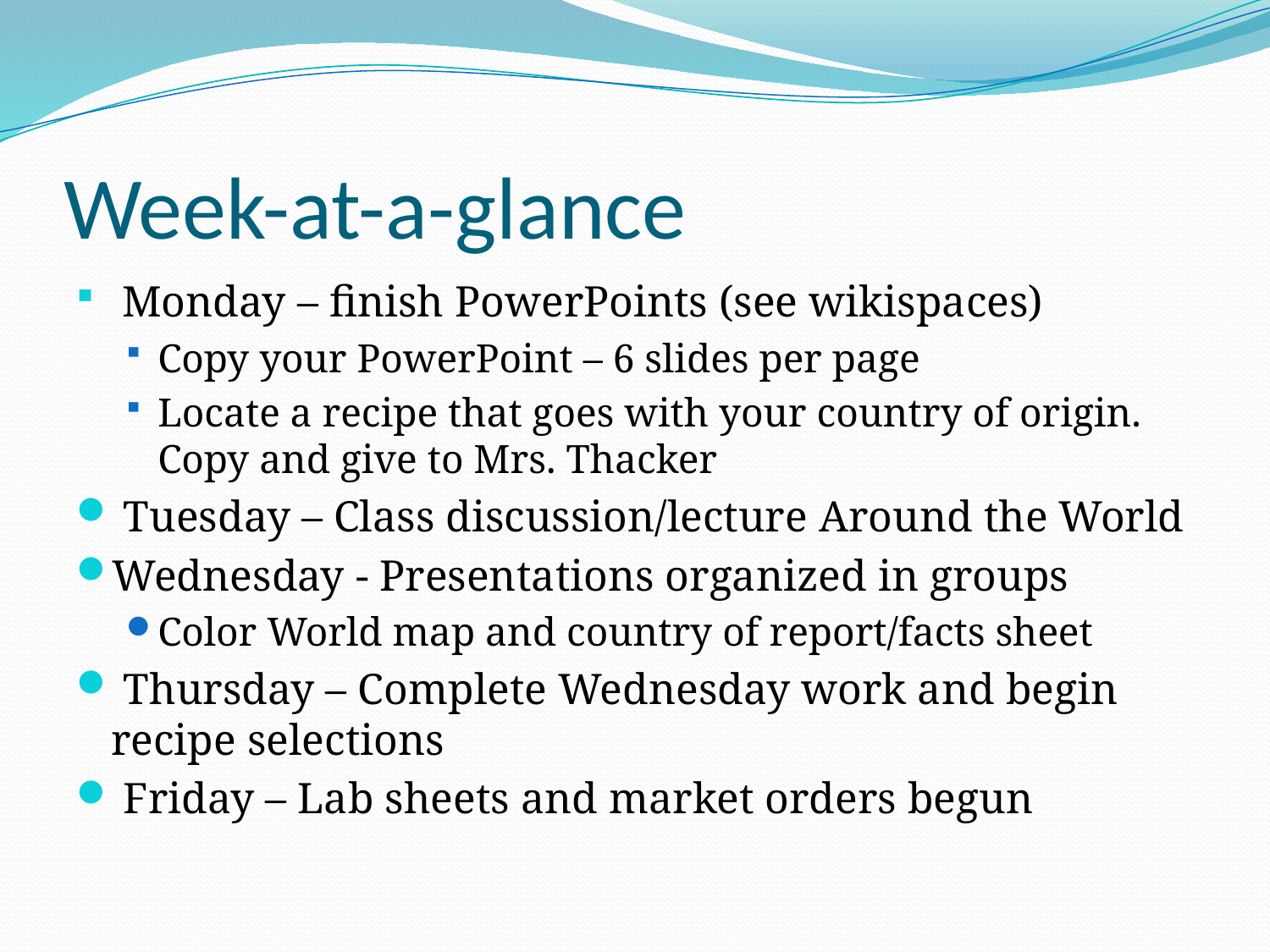

# Week-at-a-glance
 Monday – finish PowerPoints (see wikispaces)
Copy your PowerPoint – 6 slides per page
Locate a recipe that goes with your country of origin.  Copy and give to Mrs. Thacker
 Tuesday – Class discussion/lecture Around the World
Wednesday - Presentations organized in groups
Color World map and country of report/facts sheet
 Thursday – Complete Wednesday work and begin recipe selections
 Friday – Lab sheets and market orders begun